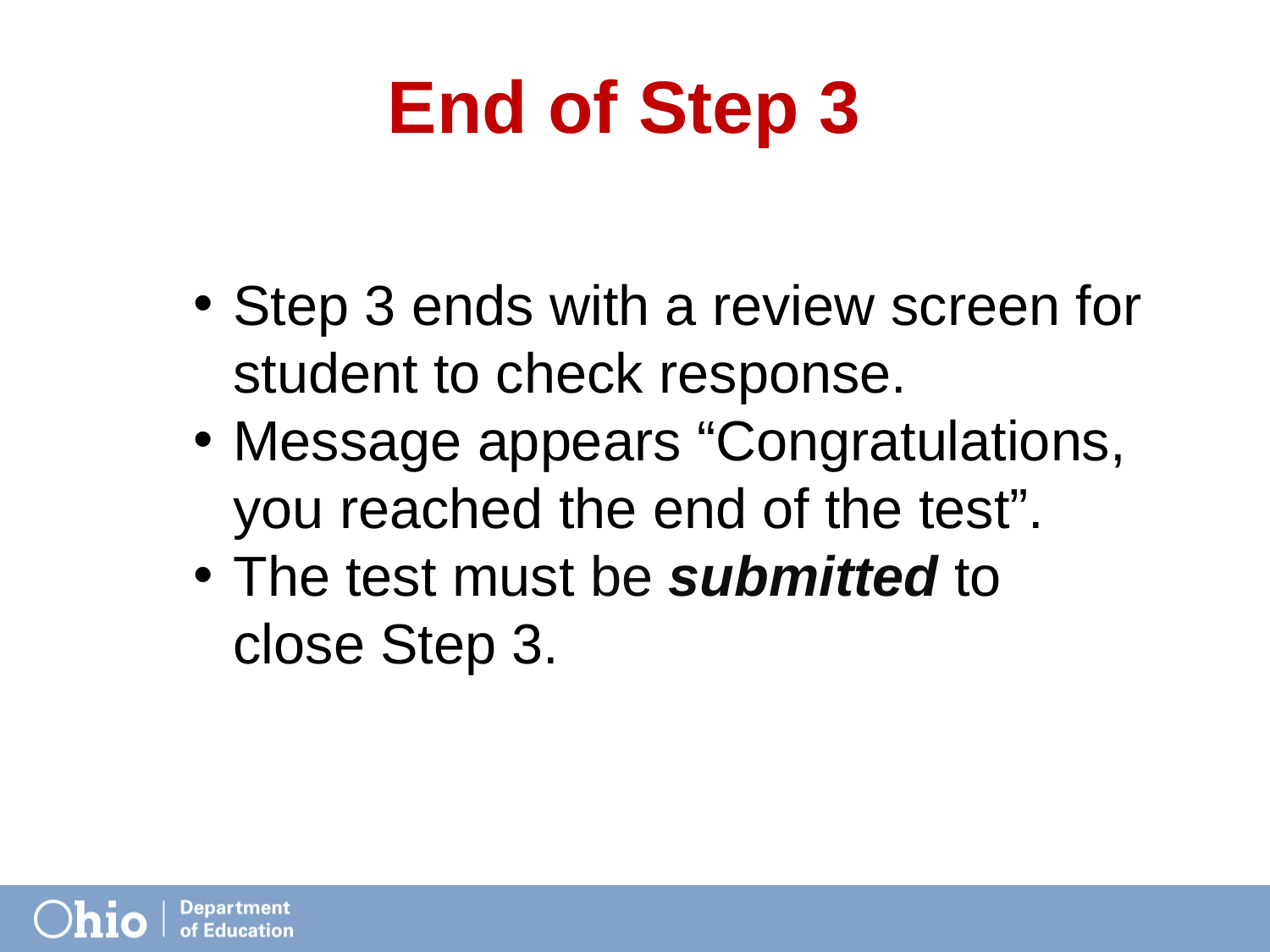

# End of Step 3

Step 3 ends with a review screen for student to check response.
Message appears “Congratulations, you reached the end of the test”.
The test must be submitted to close Step 3.